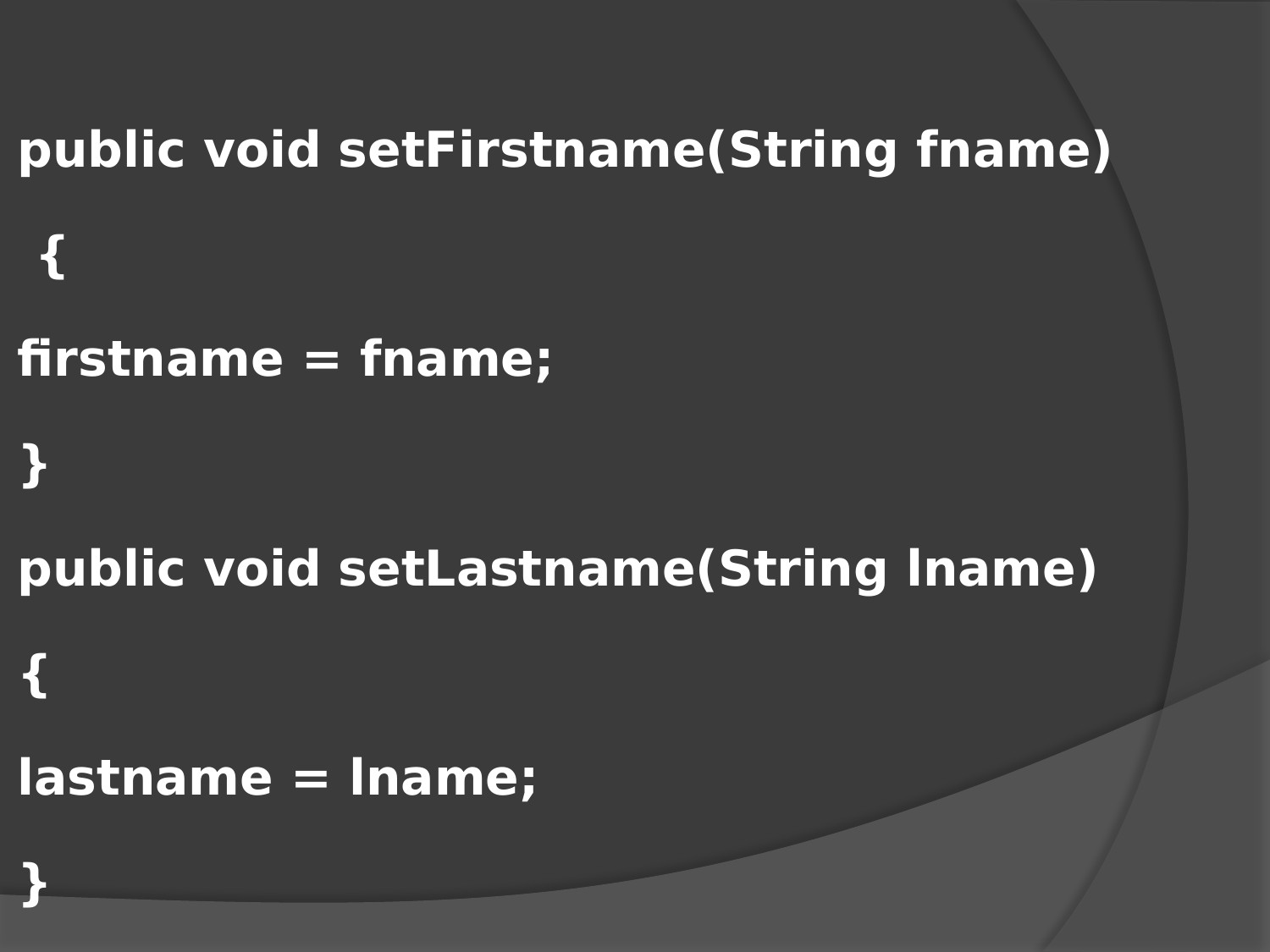

public void setFirstname(String fname)
 {
firstname = fname;
}
public void setLastname(String lname)
{
lastname = lname;
}